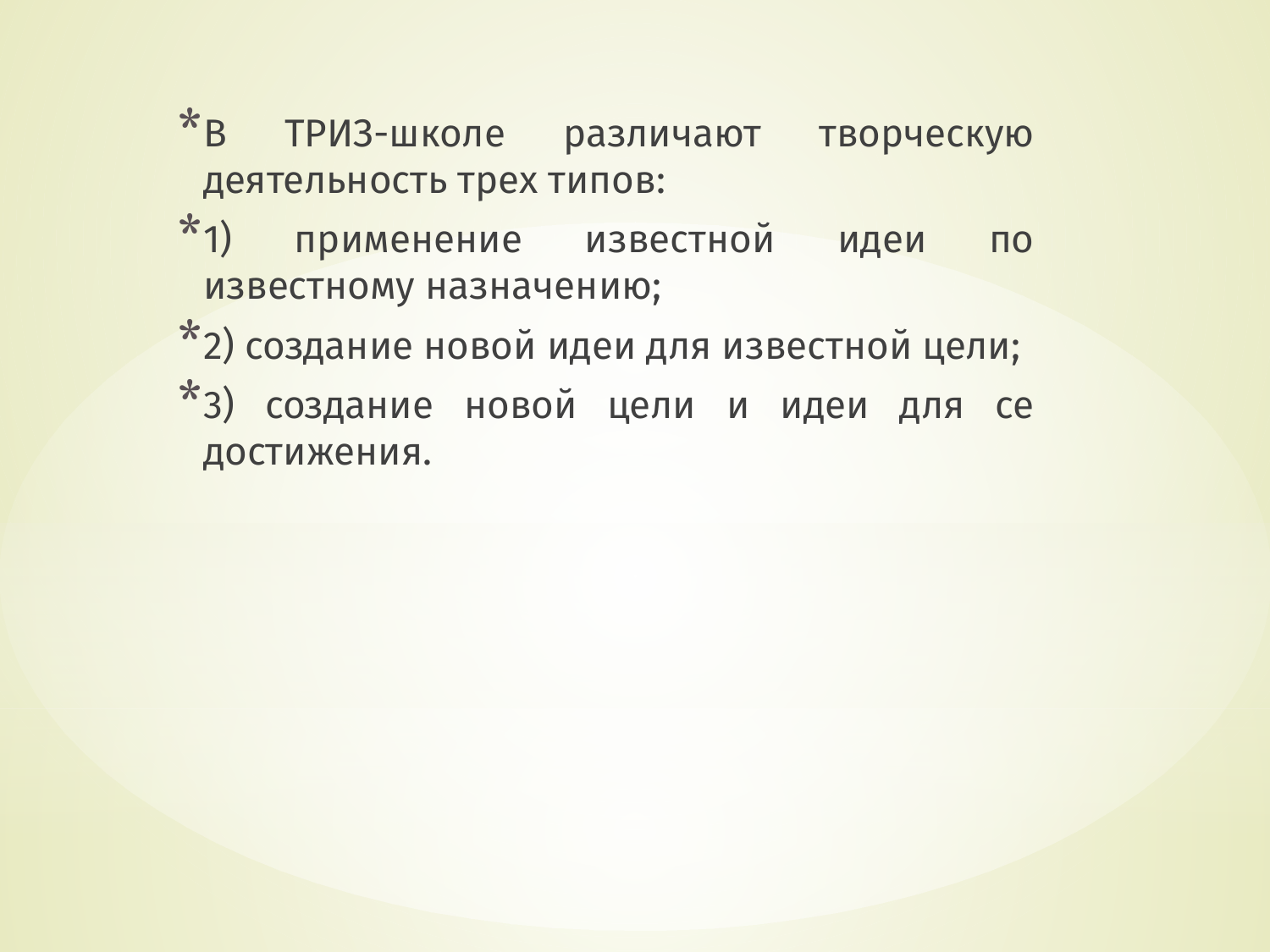

В ТРИЗ-школе различают творческую деятельность трех типов:
1) применение известной идеи по известному назначению;
2) создание новой идеи для известной цели;
3) создание новой цели и идеи для се достижения.
#